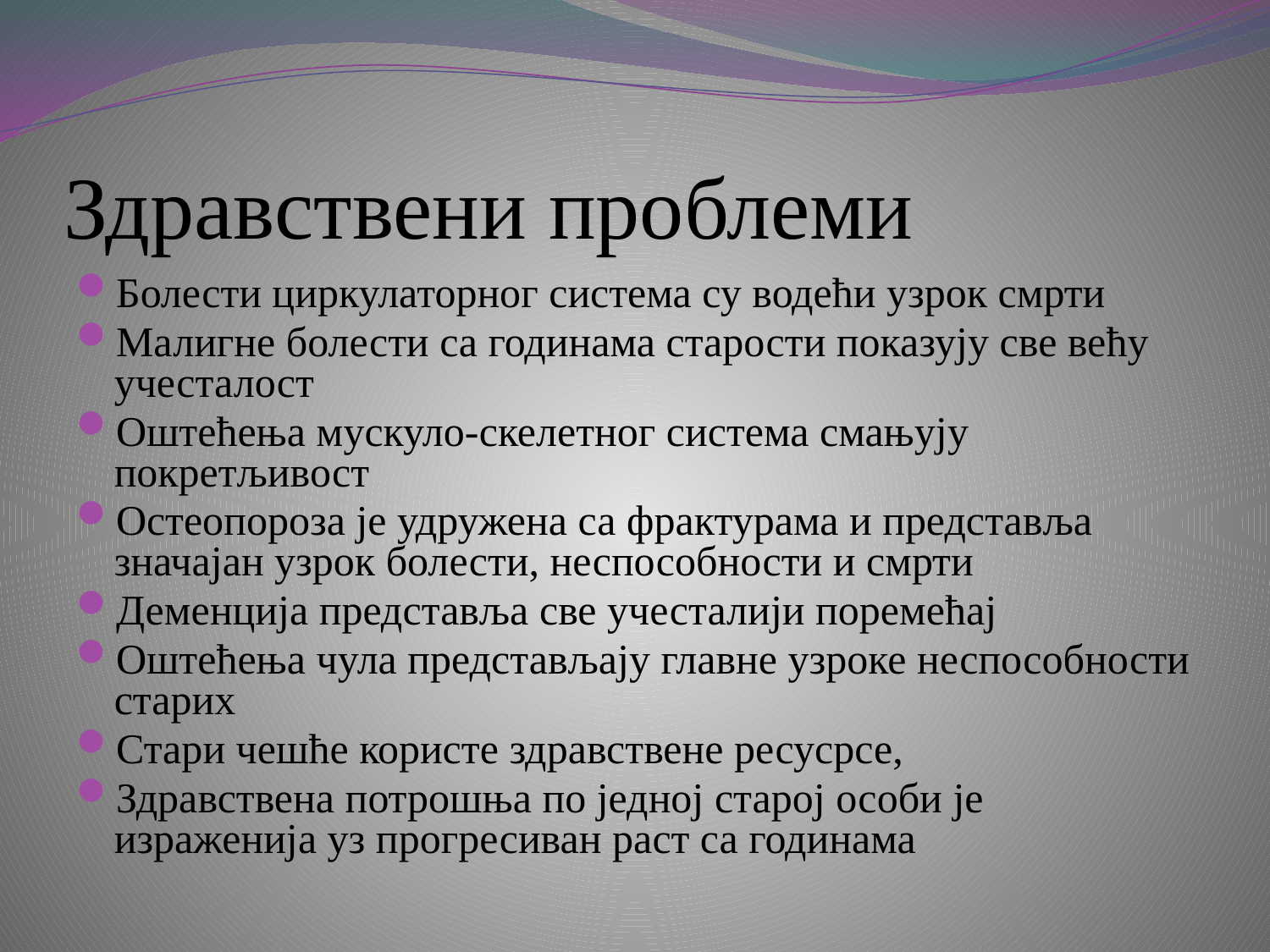

# Здравствени проблеми
Болести циркулаторног система су водећи узрок смрти
Малигне болести са годинама старости показују све већу учесталост
Оштећења мускуло-скелетног система смањују покретљивост
Остеопороза је удружена са фрактурама и представља значајан узрок болести, неспособности и смрти
Деменција представља све учесталији поремећај
Оштећења чула представљају главне узроке неспособности старих
Стари чешће користе здравствене ресусрсе,
Здравствена потрошња по једној старој особи је израженија уз прогресиван раст са годинама